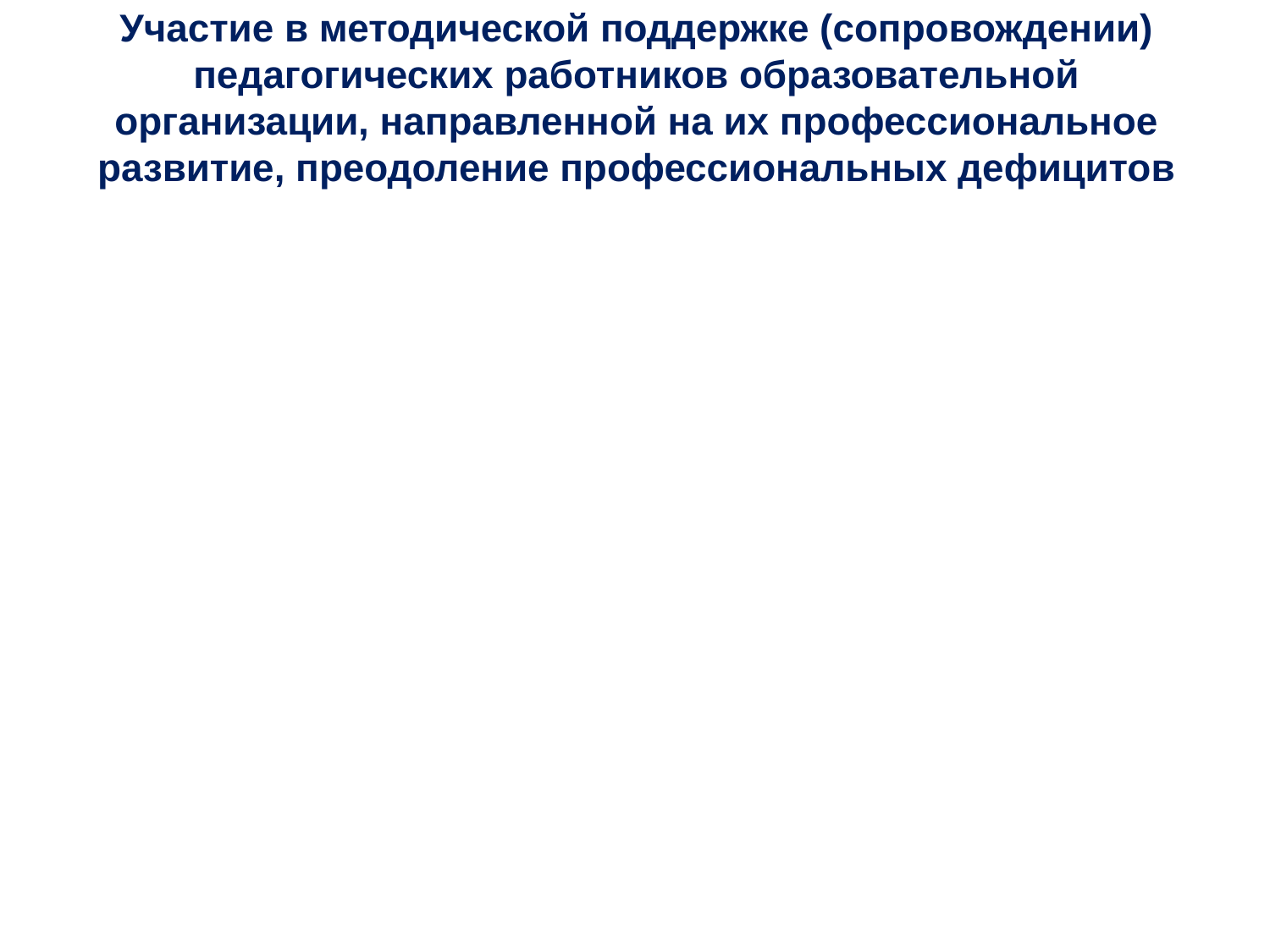

# Участие в методической поддержке (сопровождении) педагогических работников образовательной организации, направленной на их профессиональное развитие, преодоление профессиональных дефицитов